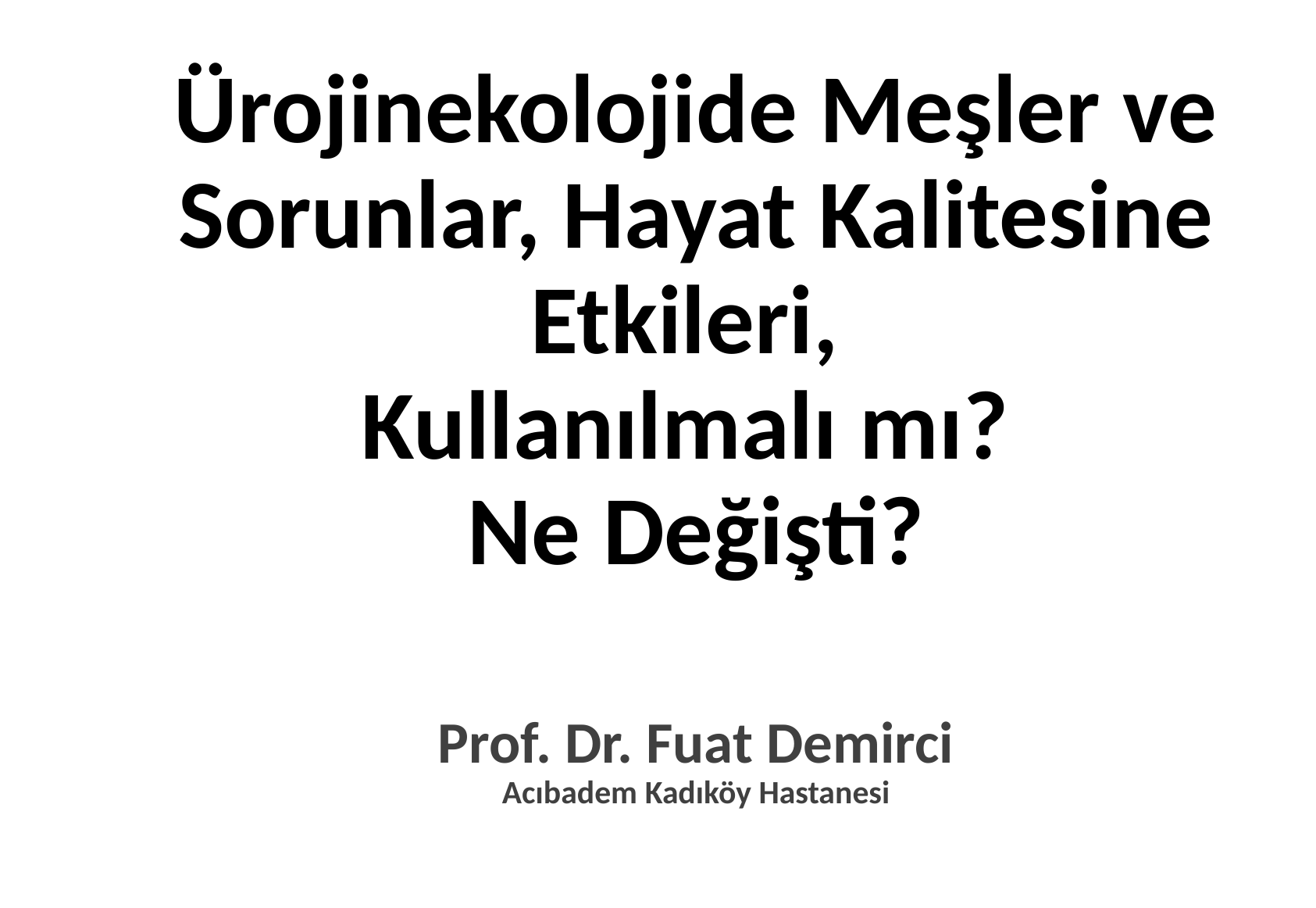

# Ürojinekolojide Meşler ve Sorunlar, Hayat Kalitesine Etkileri, Kullanılmalı mı? Ne Değişti? Prof. Dr. Fuat Demirci Acıbadem Kadıköy Hastanesi